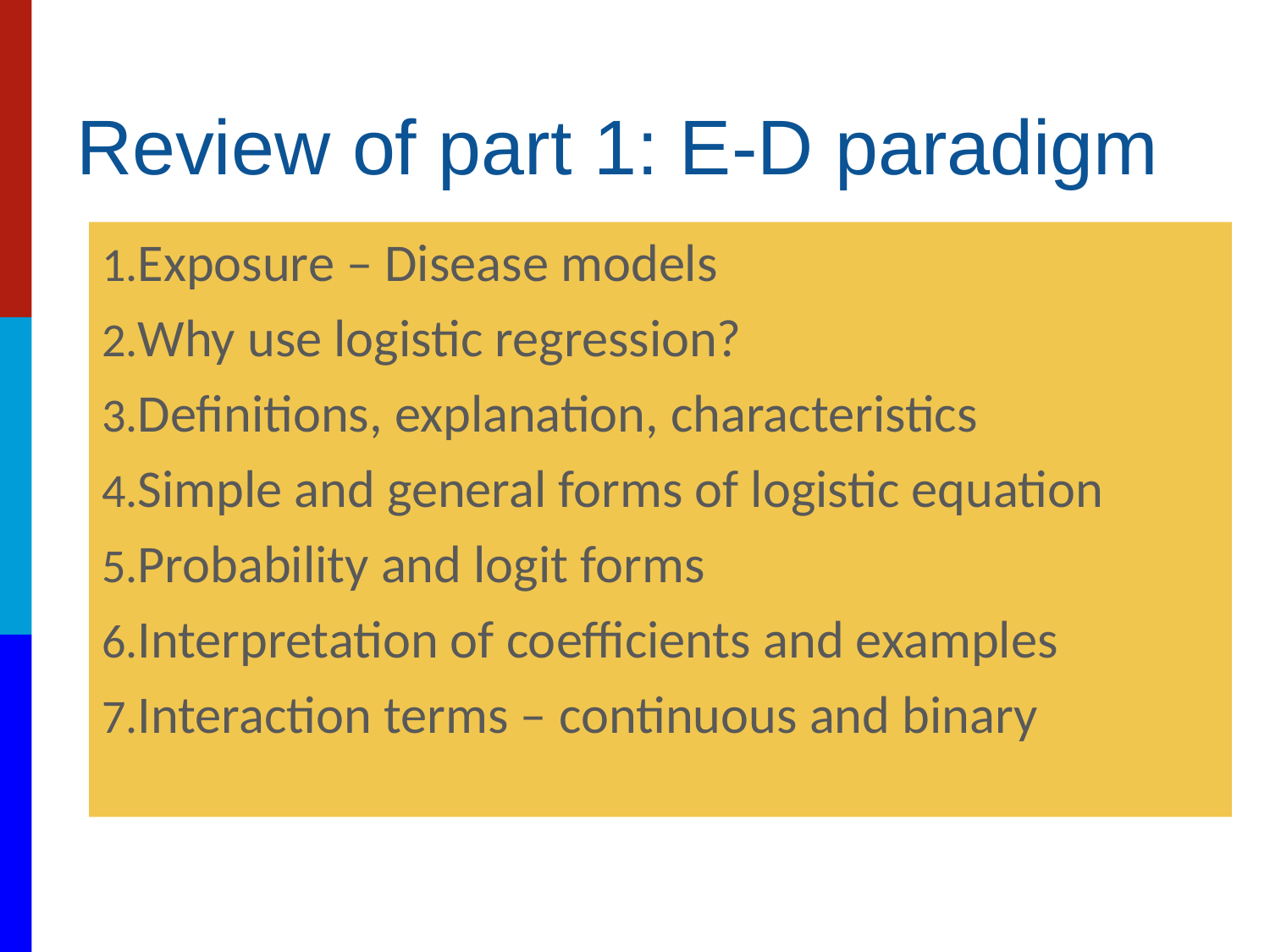

# Review of part 1: E-D paradigm
Exposure – Disease models
Why use logistic regression?
Definitions, explanation, characteristics
Simple and general forms of logistic equation
Probability and logit forms
Interpretation of coefficients and examples
Interaction terms – continuous and binary